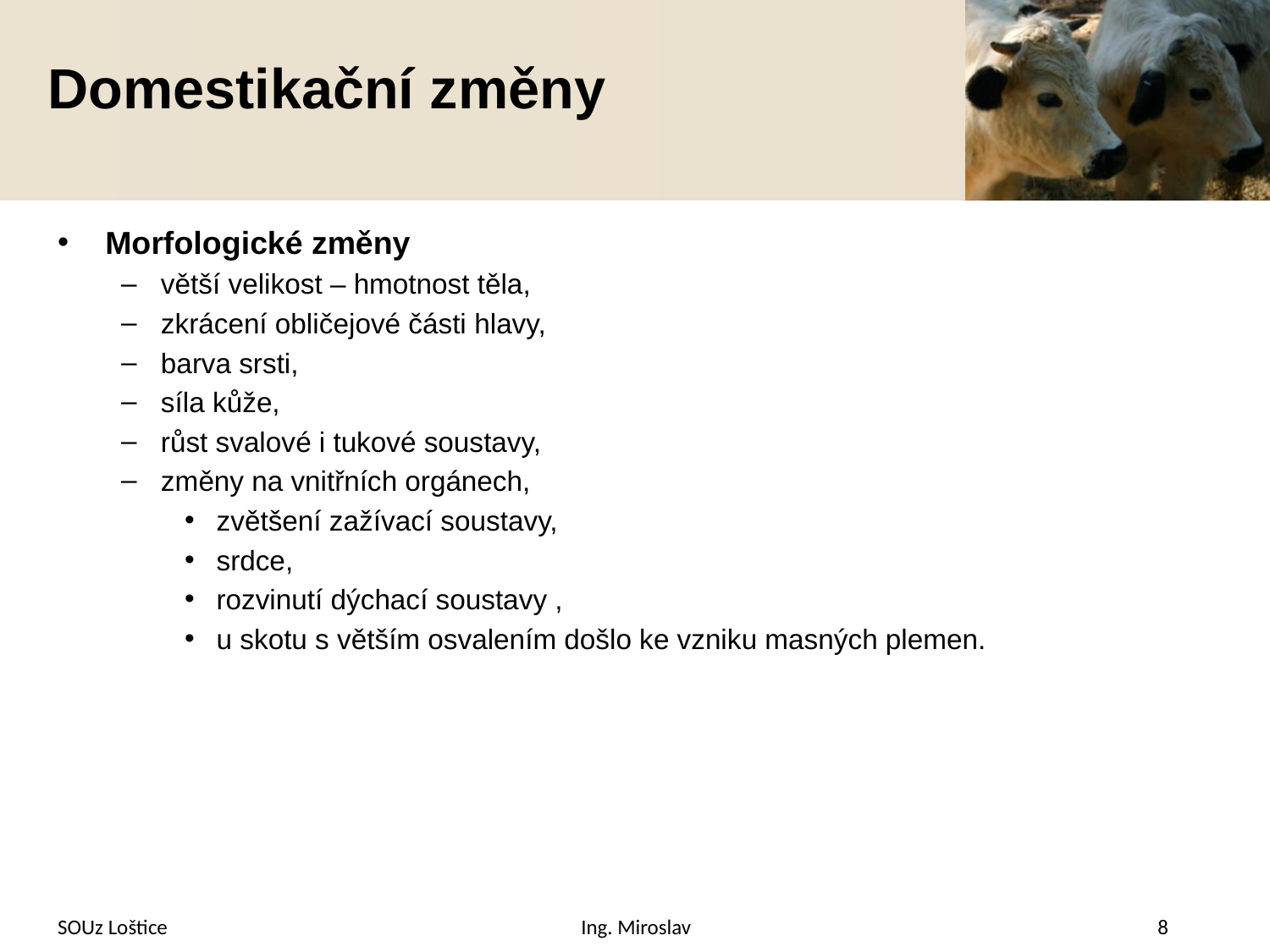

# Domestikační změny
Morfologické změny
větší velikost – hmotnost těla,
zkrácení obličejové části hlavy,
barva srsti,
síla kůže,
růst svalové i tukové soustavy,
změny na vnitřních orgánech,
zvětšení zažívací soustavy,
srdce,
rozvinutí dýchací soustavy ,
u skotu s větším osvalením došlo ke vzniku masných plemen.

SOUz Loštice
Ing. Miroslav
8